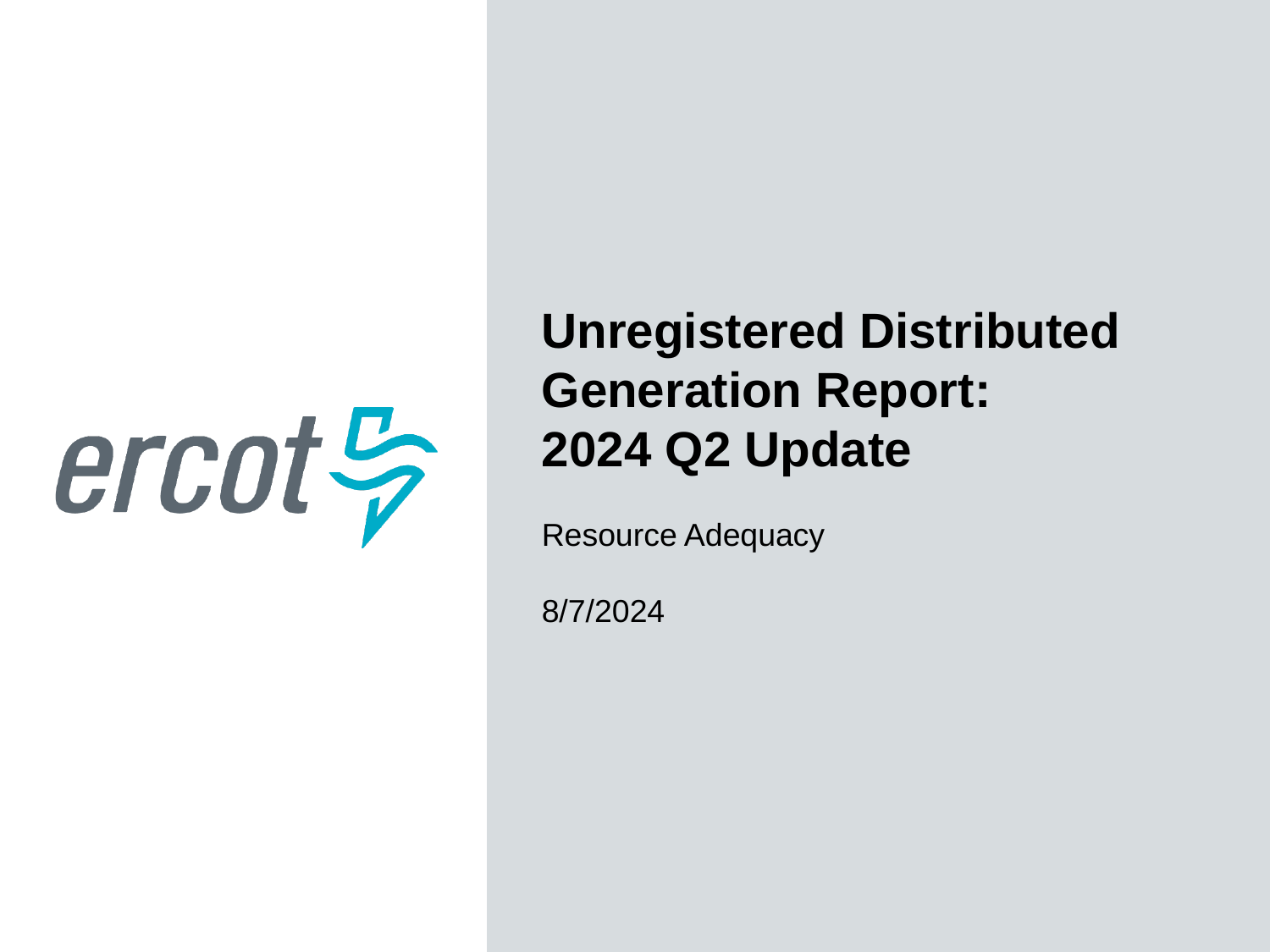

Unregistered Distributed Generation Report:
2024 Q2 Update

Resource Adequacy

8/7/2024